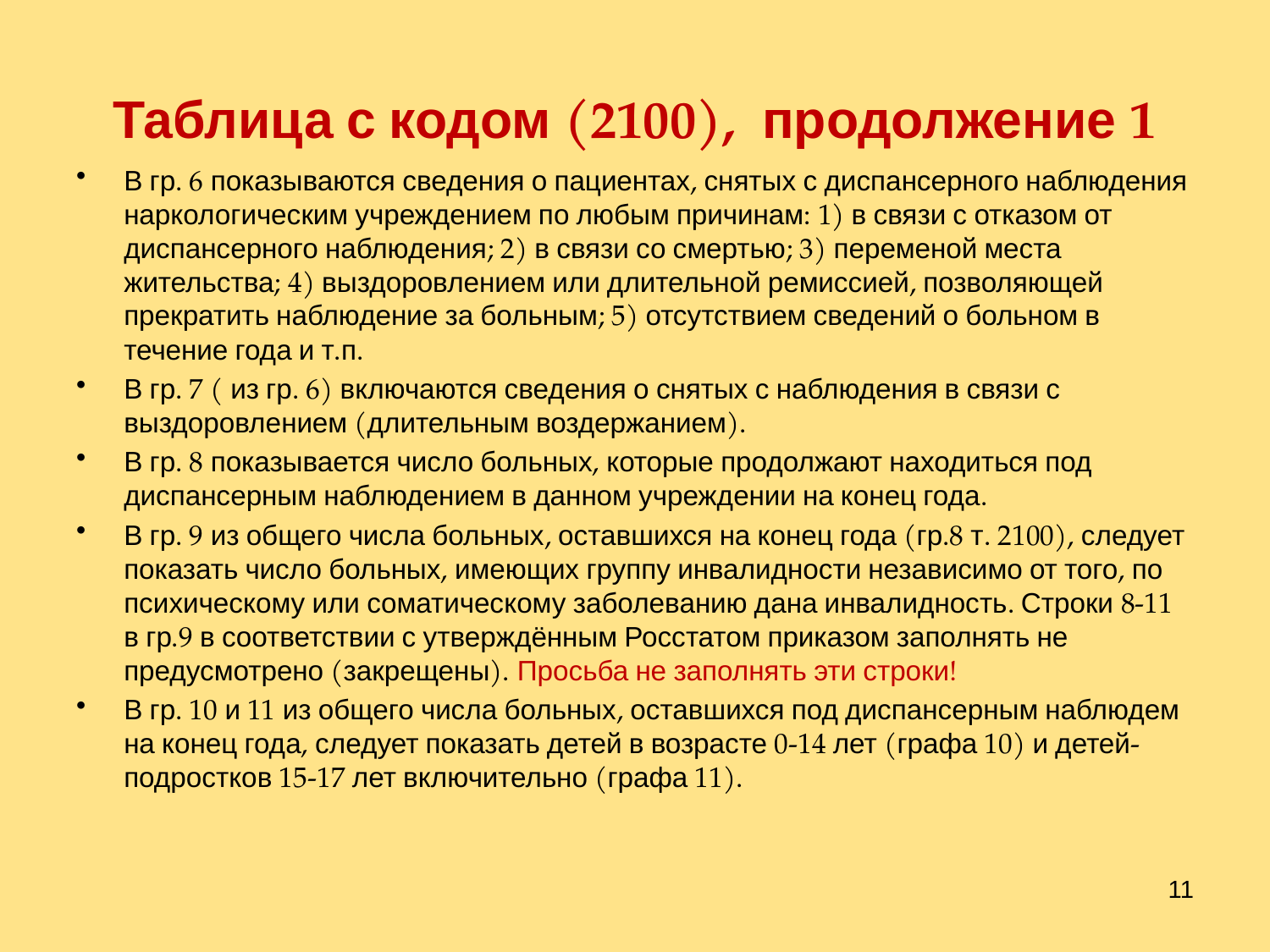

# Таблица с кодом (2100),  продолжение 1
В гр. 6 показываются сведения о пациентах, снятых с диспансерного наблюдения наркологическим учреждением по любым причинам: 1) в связи с отказом от диспансерного наблюдения; 2) в связи со смертью; 3) переменой места жительства; 4) выздоровлением или длительной ремиссией, позволяющей прекратить наблюдение за больным; 5) отсутствием сведений о больном в течение года и т.п.
В гр. 7 ( из гр. 6) включаются сведения о снятых с наблюдения в связи с выздоровлением (длительным воздержанием).
В гр. 8 показывается число больных, которые продолжают находиться под диспансерным наблюдением в данном учреждении на конец года.
В гр. 9 из общего числа больных, оставшихся на конец года (гр.8 т. 2100), следует показать число больных, имеющих группу инвалидности независимо от того, по психическому или соматическому заболеванию дана инвалидность. Строки 8-11 в гр.9 в соответствии с утверждённым Росстатом приказом заполнять не предусмотрено (закрещены). Просьба не заполнять эти строки!
В гр. 10 и 11 из общего числа больных, оставшихся под диспансерным наблюдем на конец года, следует показать детей в возрасте 0-14 лет (графа 10) и детей-подростков 15-17 лет включительно (графа 11).

11